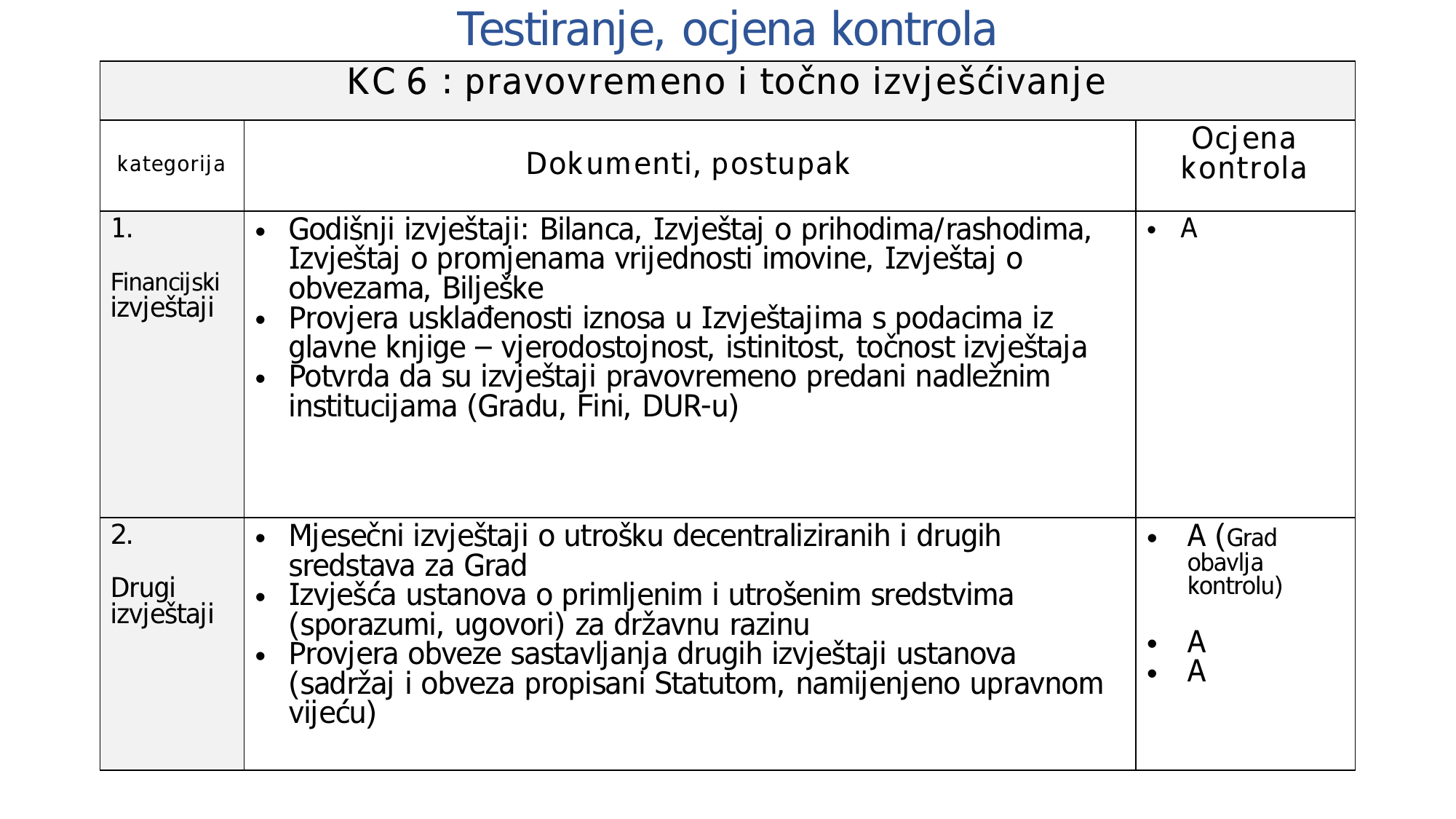

# Testiranje, ocjena kontrola
| KC 6 : pravovremeno i točno izvješćivanje |  |  |
| --- | --- | --- |
| kategorija | Dokumenti, postupak | Ocjena kontrola |
| 1. Financijski izvještaji | Godišnji izvještaji: Bilanca, Izvještaj o prihodima/rashodima, Izvještaj o promjenama vrijednosti imovine, Izvještaj o obvezama, Bilješke Provjera usklađenosti iznosa u Izvještajima s podacima iz glavne knjige – vjerodostojnost, istinitost, točnost izvještaja Potvrda da su izvještaji pravovremeno predani nadležnim institucijama (Gradu, Fini, DUR-u) | A |
| 2. Drugi izvještaji | Mjesečni izvještaji o utrošku decentraliziranih i drugih sredstava za Grad Izvješća ustanova o primljenim i utrošenim sredstvima (sporazumi, ugovori) za državnu razinu Provjera obveze sastavljanja drugih izvještaji ustanova (sadržaj i obveza propisani Statutom, namijenjeno upravnom vijeću) | A (Grad obavlja kontrolu) A A |